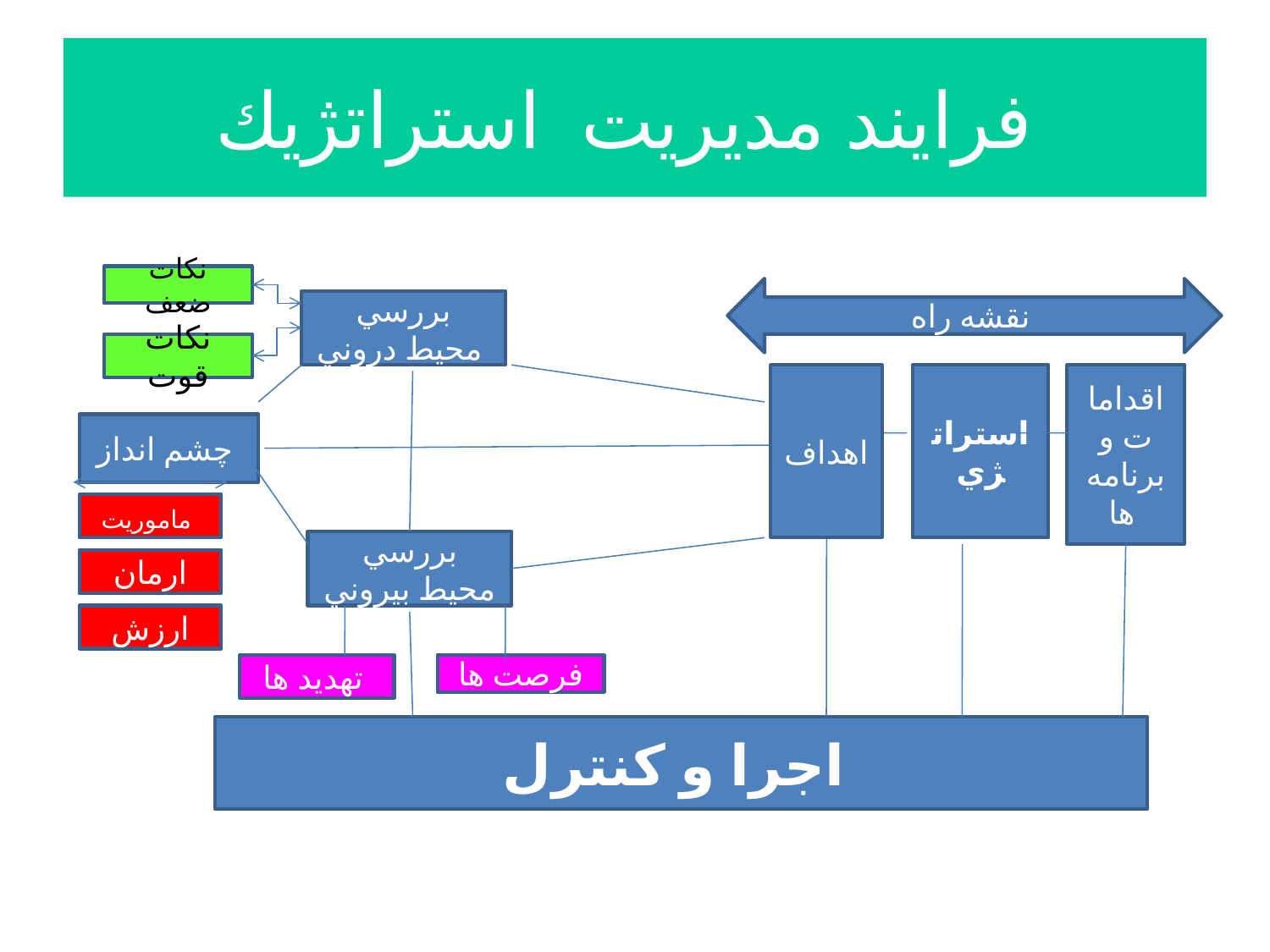

# فرايند مديريت  استراتژيك

نكات ضعف
نقشه راه
بررسي محيط دروني
نكات قوت
اهداف
استراتژي
اقدامات و برنامه ها
چشم انداز
ماموريت
بررسي محيط بيروني
ارمان
ارزش
تهديد ها
فرصت ها
اجرا و كنترل